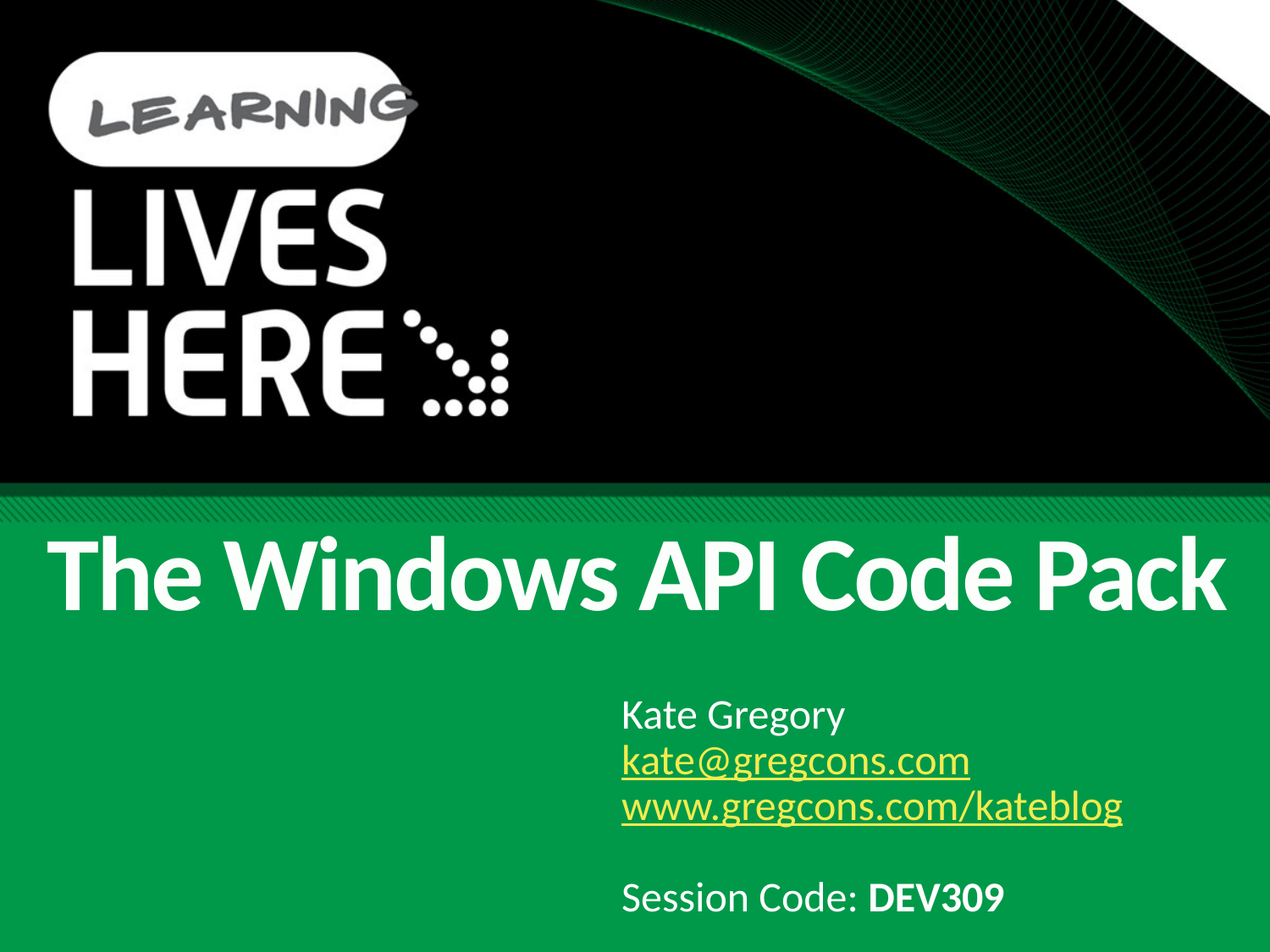

# The Windows API Code Pack
Kate Gregory
kate@gregcons.com
www.gregcons.com/kateblog

Session Code: DEV309